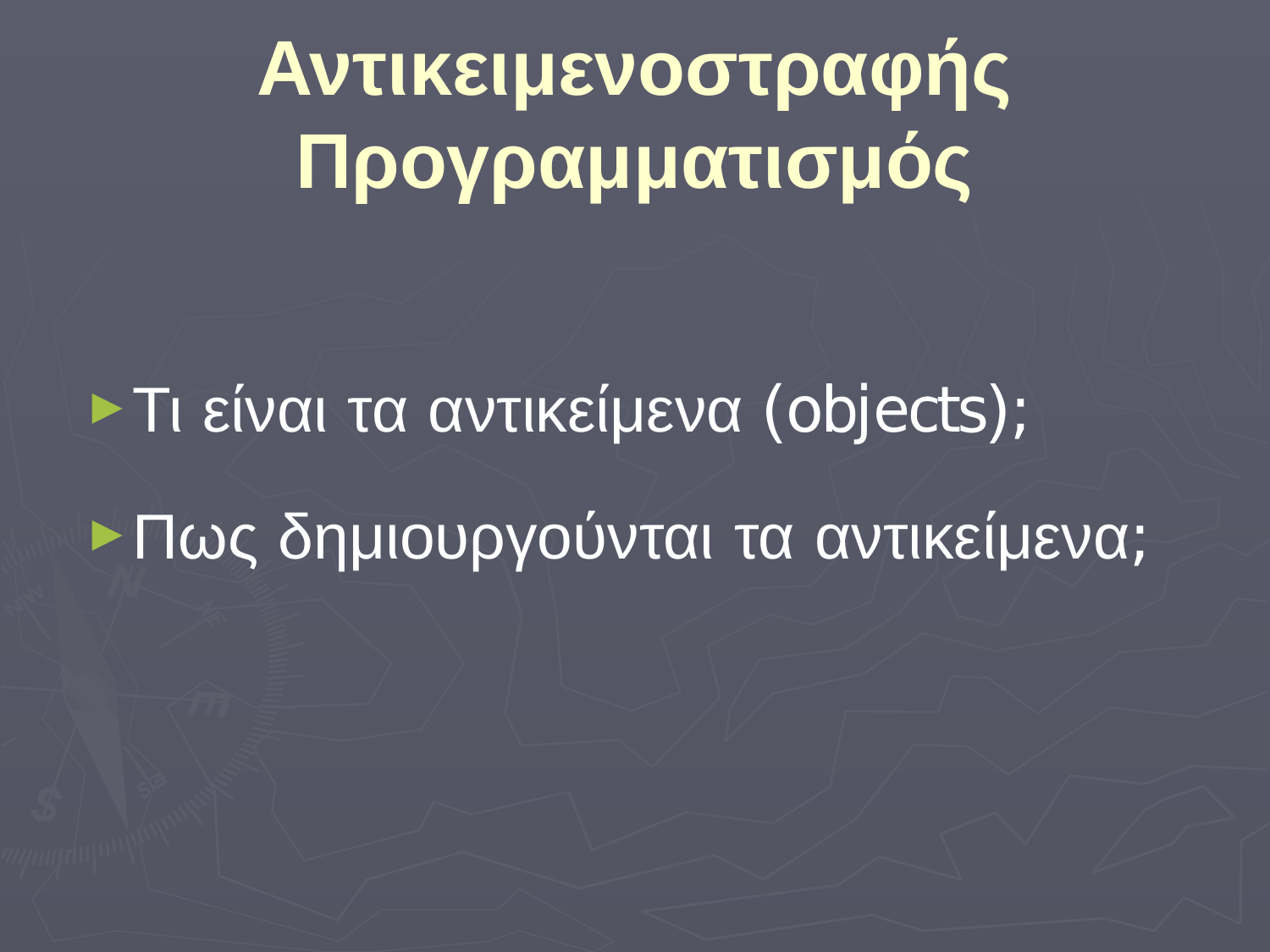

Αντικειμενοστραφής Προγραμματισμός
Τι είναι τα αντικείμενα (objects);
Πως δημιουργούνται τα αντικείμενα;